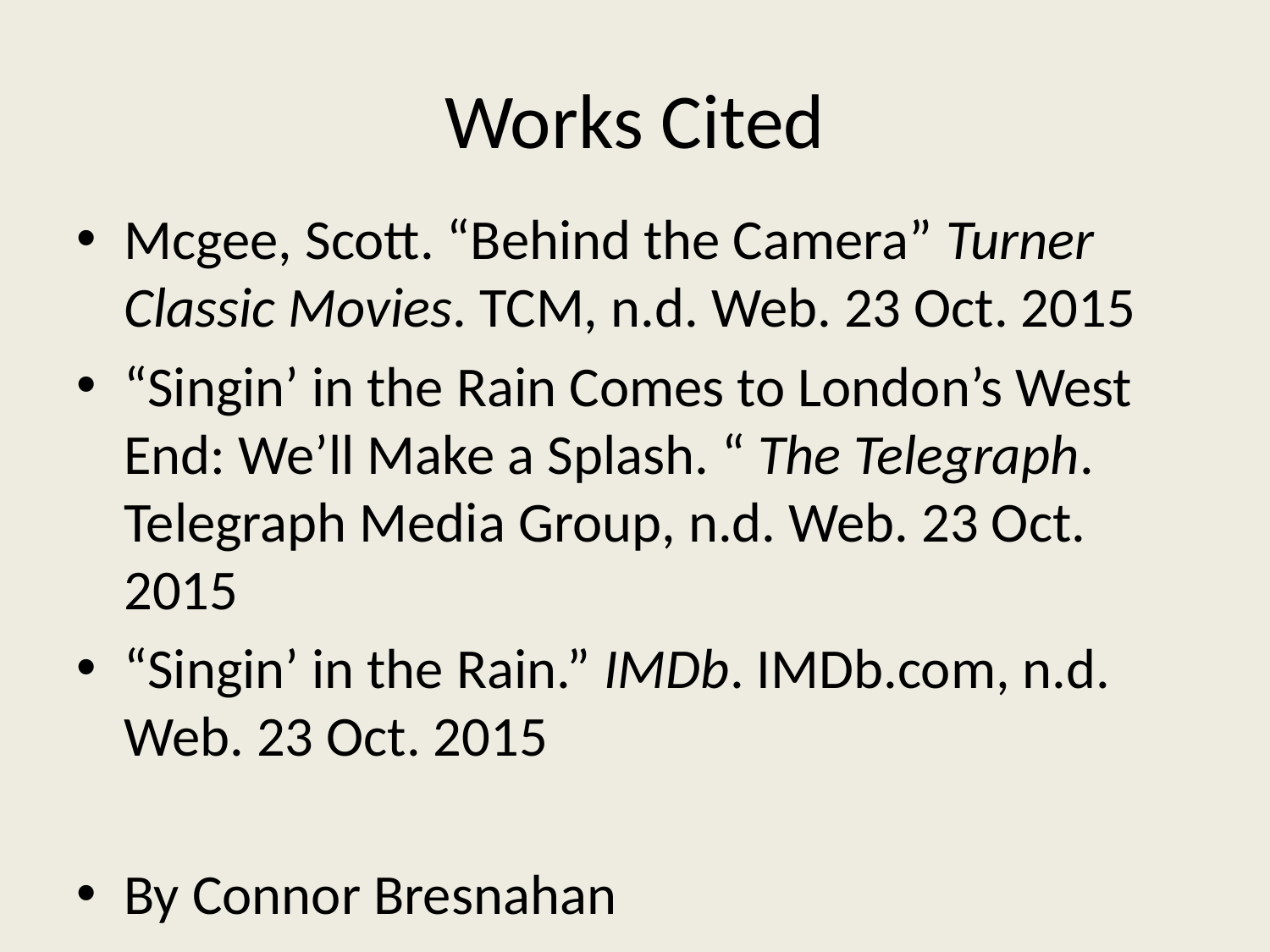

# Works Cited
Mcgee, Scott. “Behind the Camera” Turner Classic Movies. TCM, n.d. Web. 23 Oct. 2015
“Singin’ in the Rain Comes to London’s West End: We’ll Make a Splash. “ The Telegraph. Telegraph Media Group, n.d. Web. 23 Oct. 2015
“Singin’ in the Rain.” IMDb. IMDb.com, n.d. Web. 23 Oct. 2015

By Connor Bresnahan